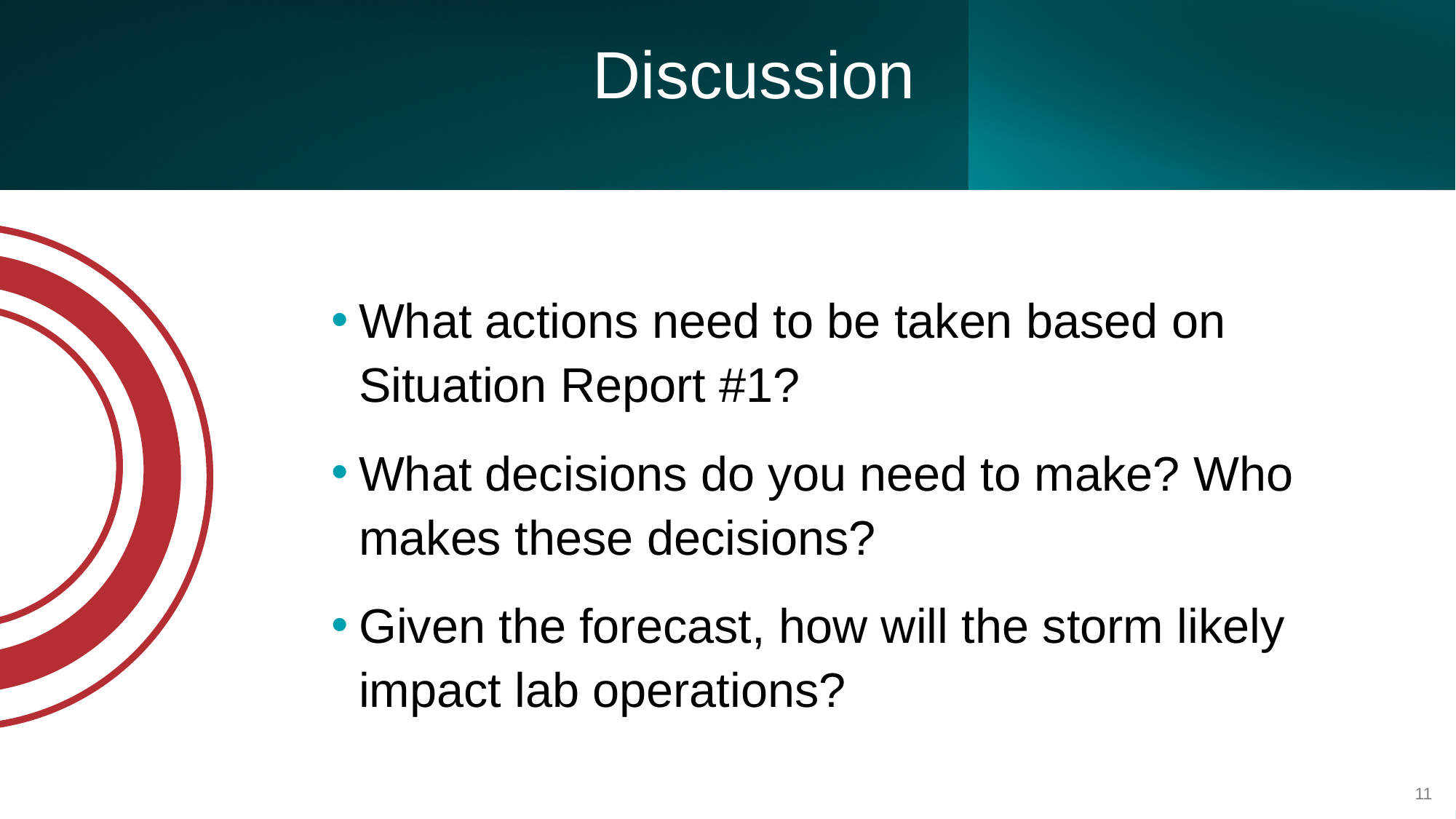

# Discussion
What actions need to be taken based on Situation Report #1?
What decisions do you need to make? Who makes these decisions?
Given the forecast, how will the storm likely impact lab operations?

11